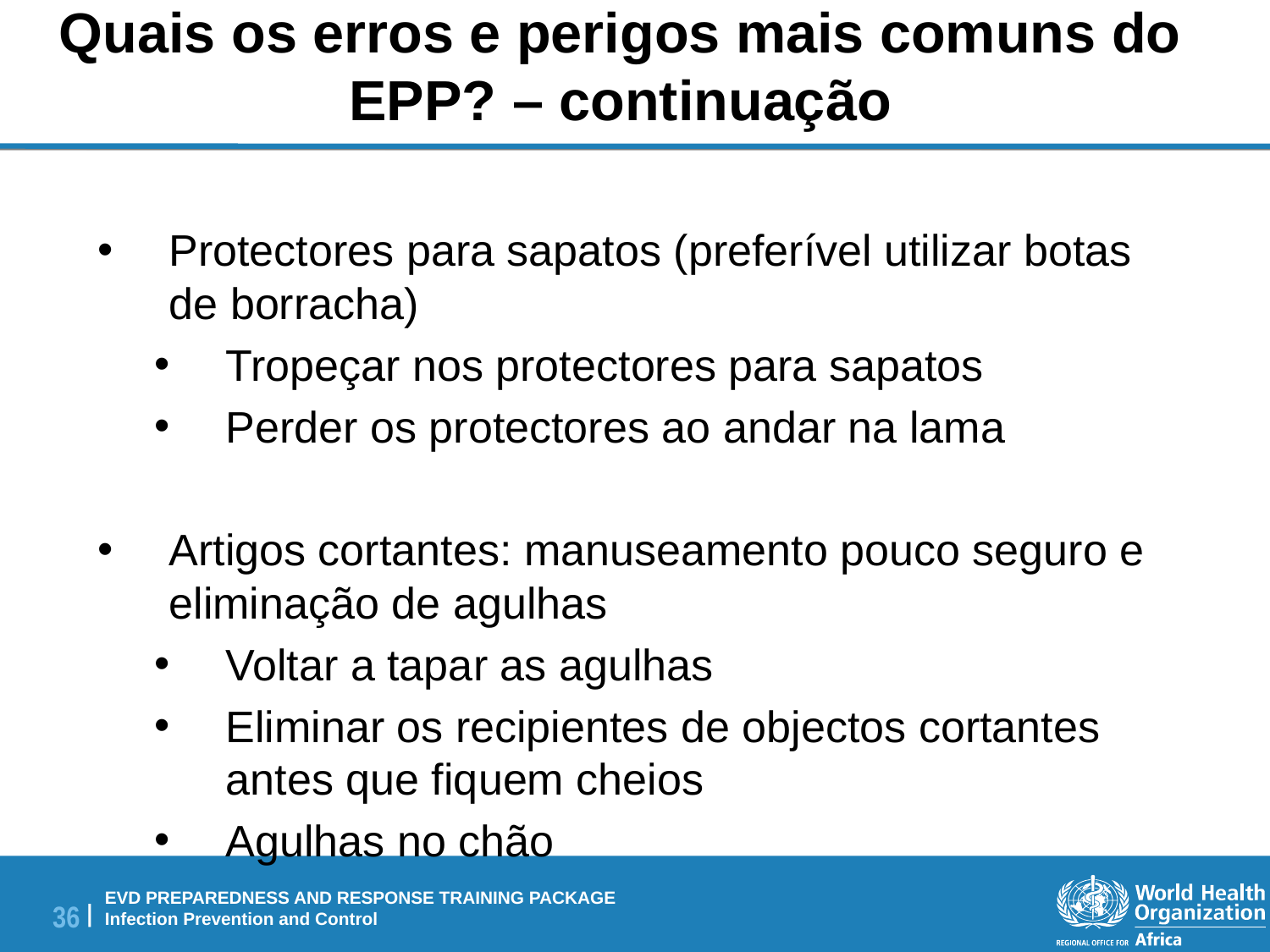

# Quais os erros e perigos mais comuns do EPP? – continuação
Protectores para sapatos (preferível utilizar botas de borracha)
Tropeçar nos protectores para sapatos
Perder os protectores ao andar na lama

Artigos cortantes: manuseamento pouco seguro e eliminação de agulhas
Voltar a tapar as agulhas
Eliminar os recipientes de objectos cortantes antes que fiquem cheios
Agulhas no chão